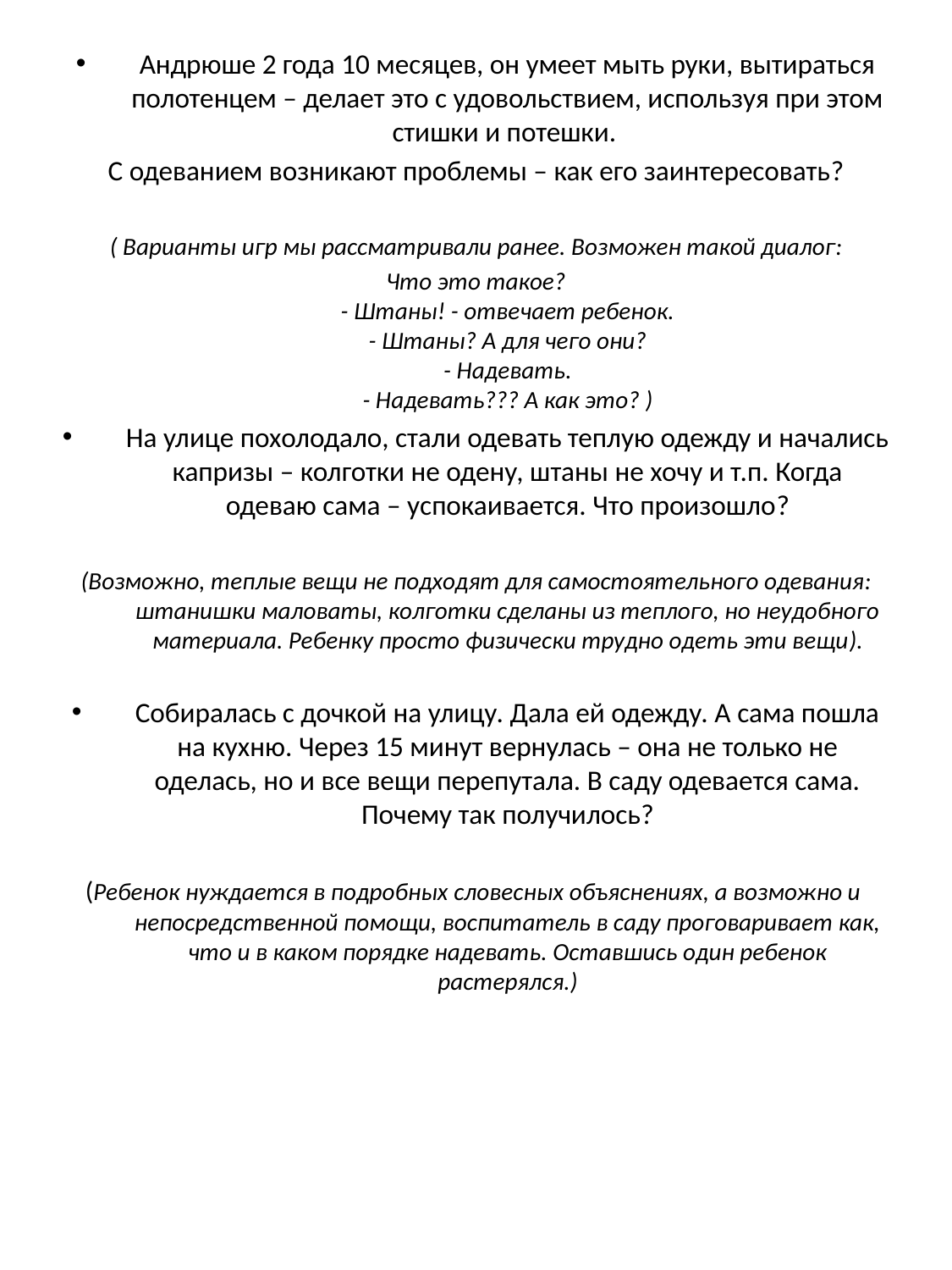

Андрюше 2 года 10 месяцев, он умеет мыть руки, вытираться полотенцем – делает это с удовольствием, используя при этом стишки и потешки.
С одеванием возникают проблемы – как его заинтересовать?

( Варианты игр мы рассматривали ранее. Возможен такой диалог:
Что это такое?
- Штаны! - отвечает ребенок.
- Штаны? А для чего они?
- Надевать.
- Надевать??? А как это? )
На улице похолодало, стали одевать теплую одежду и начались капризы – колготки не одену, штаны не хочу и т.п. Когда одеваю сама – успокаивается. Что произошло?

(Возможно, теплые вещи не подходят для самостоятельного одевания: штанишки маловаты, колготки сделаны из теплого, но неудобного материала. Ребенку просто физически трудно одеть эти вещи).

Собиралась с дочкой на улицу. Дала ей одежду. А сама пошла на кухню. Через 15 минут вернулась – она не только не оделась, но и все вещи перепутала. В саду одевается сама. Почему так получилось?

(Ребенок нуждается в подробных словесных объяснениях, а возможно и  непосредственной помощи, воспитатель в саду проговаривает как, что и в каком порядке надевать. Оставшись один ребенок растерялся.)